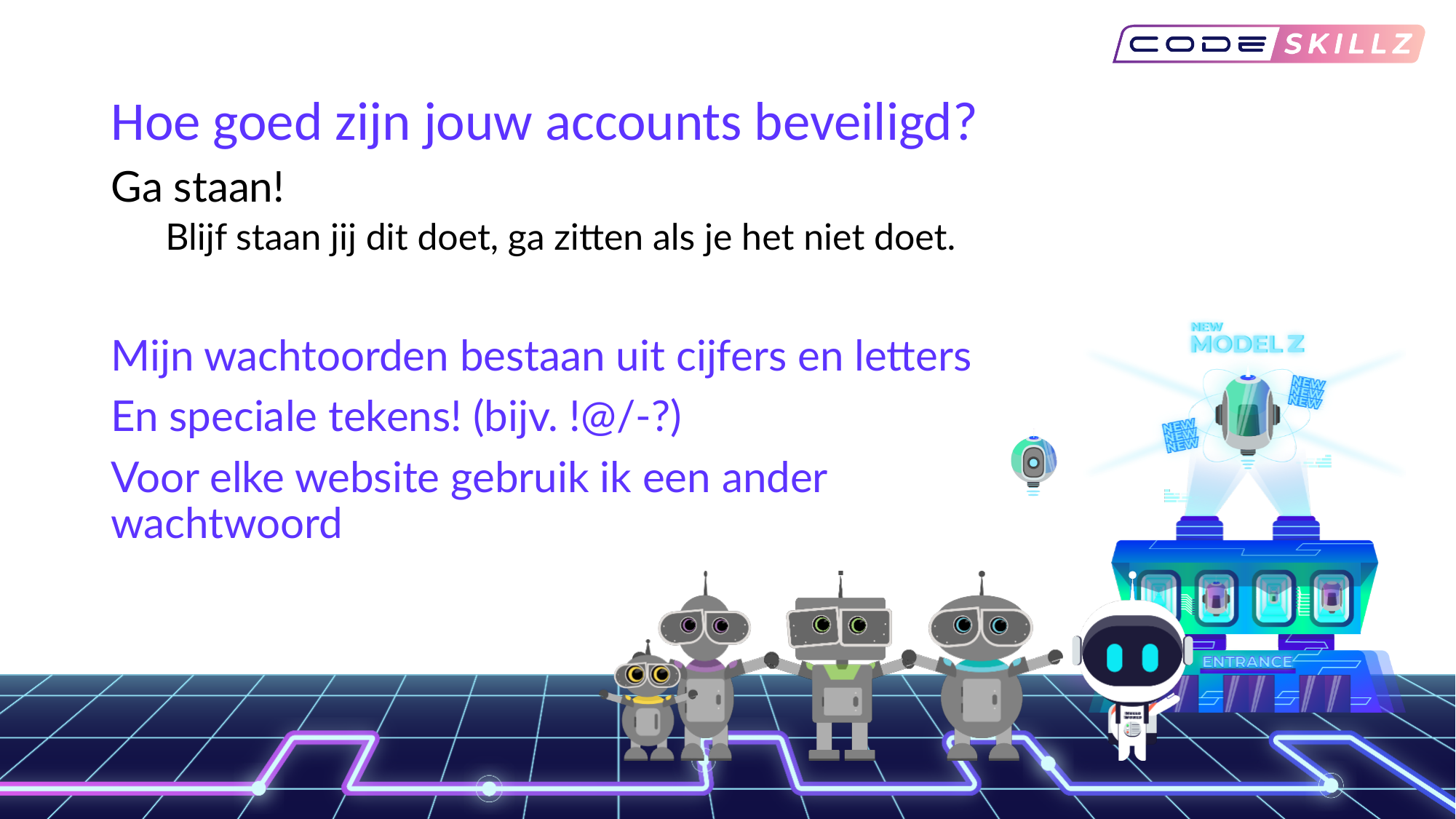

# Hoe goed zijn jouw accounts beveiligd?
Ga staan!
Blijf staan jij dit doet, ga zitten als je het niet doet.

Mijn wachtoorden bestaan uit cijfers en letters
En speciale tekens! (bijv. !@/-?)
Voor elke website gebruik ik een ander wachtwoord